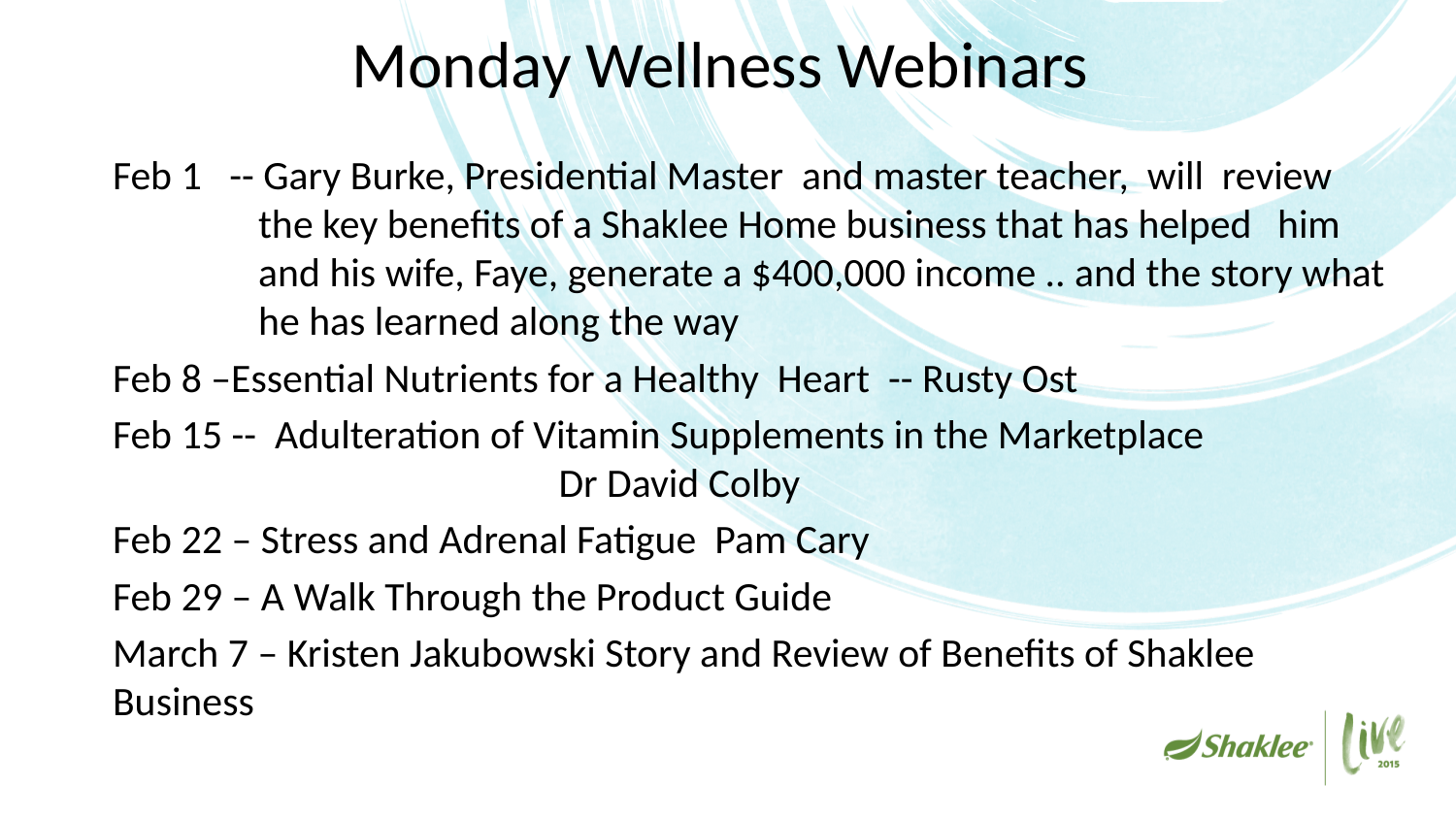

# Monday Wellness Webinars
Feb 1   -- Gary Burke, Presidential Master  and master teacher,  will  review 	the key benefits of a Shaklee Home business that has helped 	him  	and his wife, Faye, generate a $400,000 income .. and the story what 	he has learned along the way
Feb 8 –Essential Nutrients for a Healthy  Heart  -- Rusty Ost
Feb 15 --  Adulteration of Vitamin Supplements in the Marketplace 				 Dr David Colby
Feb 22 – Stress and Adrenal Fatigue  Pam Cary
Feb 29 – A Walk Through the Product Guide
March 7 – Kristen Jakubowski Story and Review of Benefits of Shaklee  	    Business